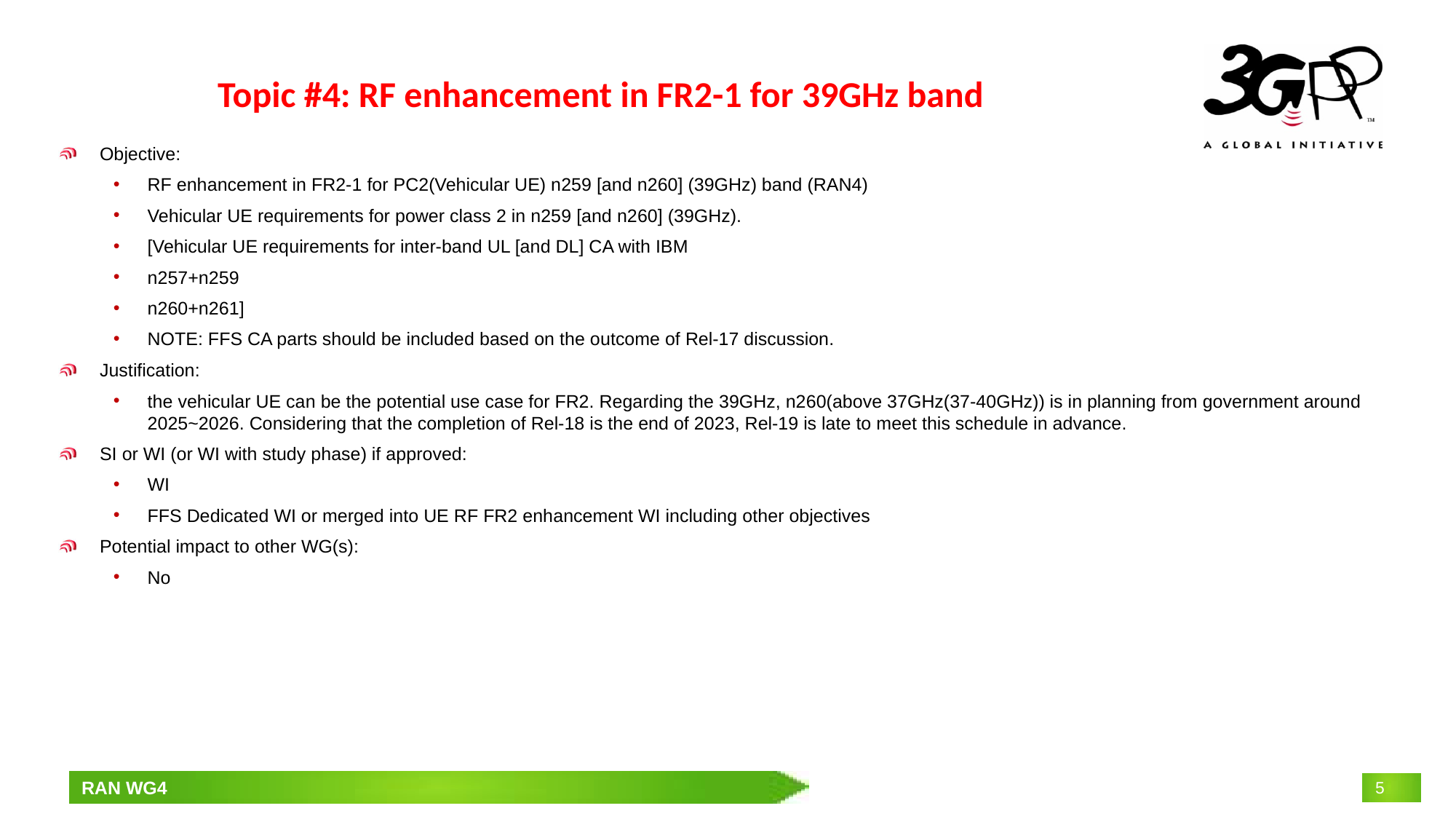

# Topic #4: RF enhancement in FR2-1 for 39GHz band
Objective:
RF enhancement in FR2-1 for PC2(Vehicular UE) n259 [and n260] (39GHz) band (RAN4)
Vehicular UE requirements for power class 2 in n259 [and n260] (39GHz).
[Vehicular UE requirements for inter-band UL [and DL] CA with IBM
n257+n259
n260+n261]
NOTE: FFS CA parts should be included based on the outcome of Rel-17 discussion.
Justification:
the vehicular UE can be the potential use case for FR2. Regarding the 39GHz, n260(above 37GHz(37-40GHz)) is in planning from government around 2025~2026. Considering that the completion of Rel-18 is the end of 2023, Rel-19 is late to meet this schedule in advance.
SI or WI (or WI with study phase) if approved:
WI
FFS Dedicated WI or merged into UE RF FR2 enhancement WI including other objectives
Potential impact to other WG(s):
No